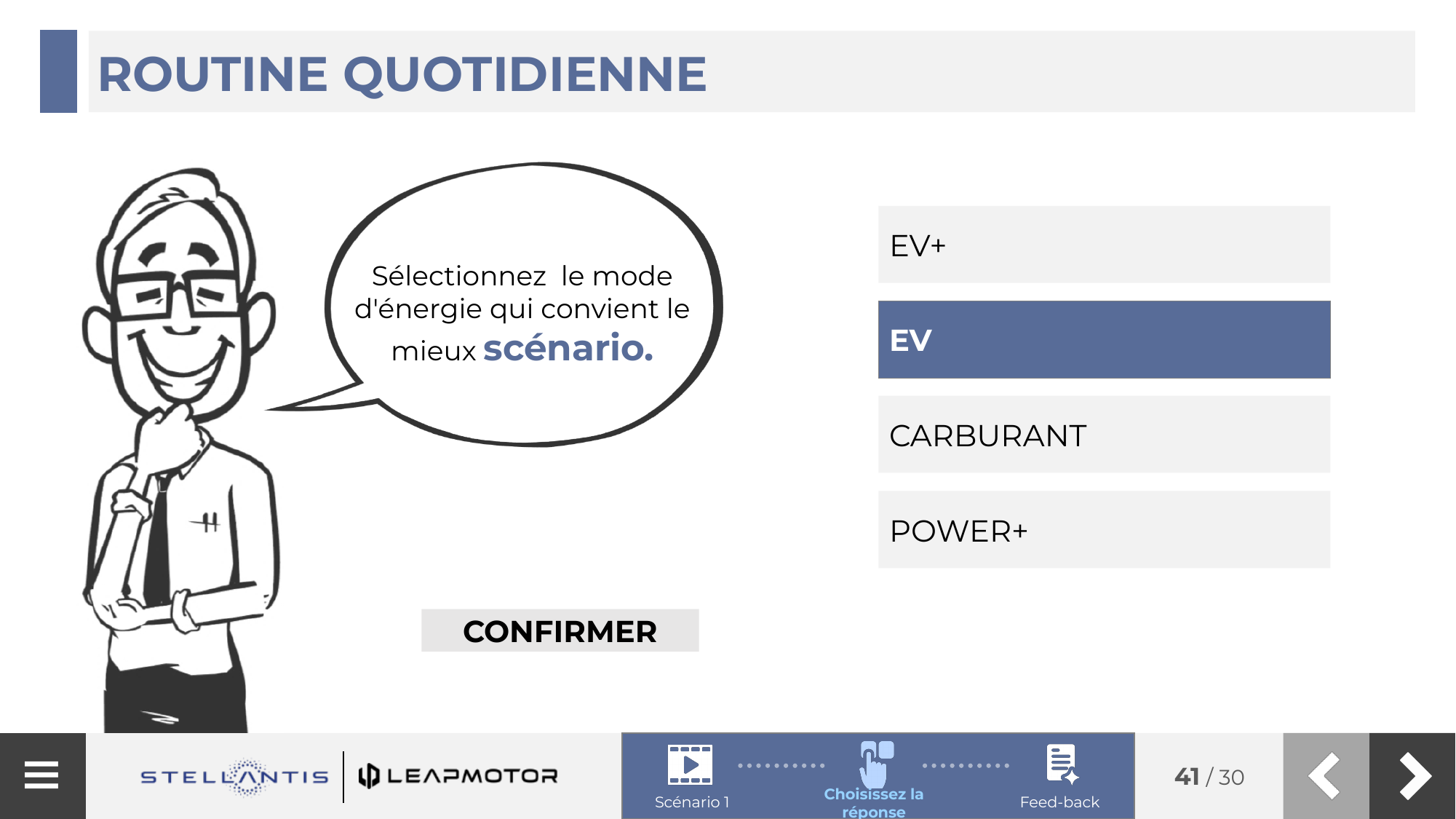

# Routine quotidienne
EV+
EV
CARBURANT
POWER+
CONFIRMER
Scénario 1